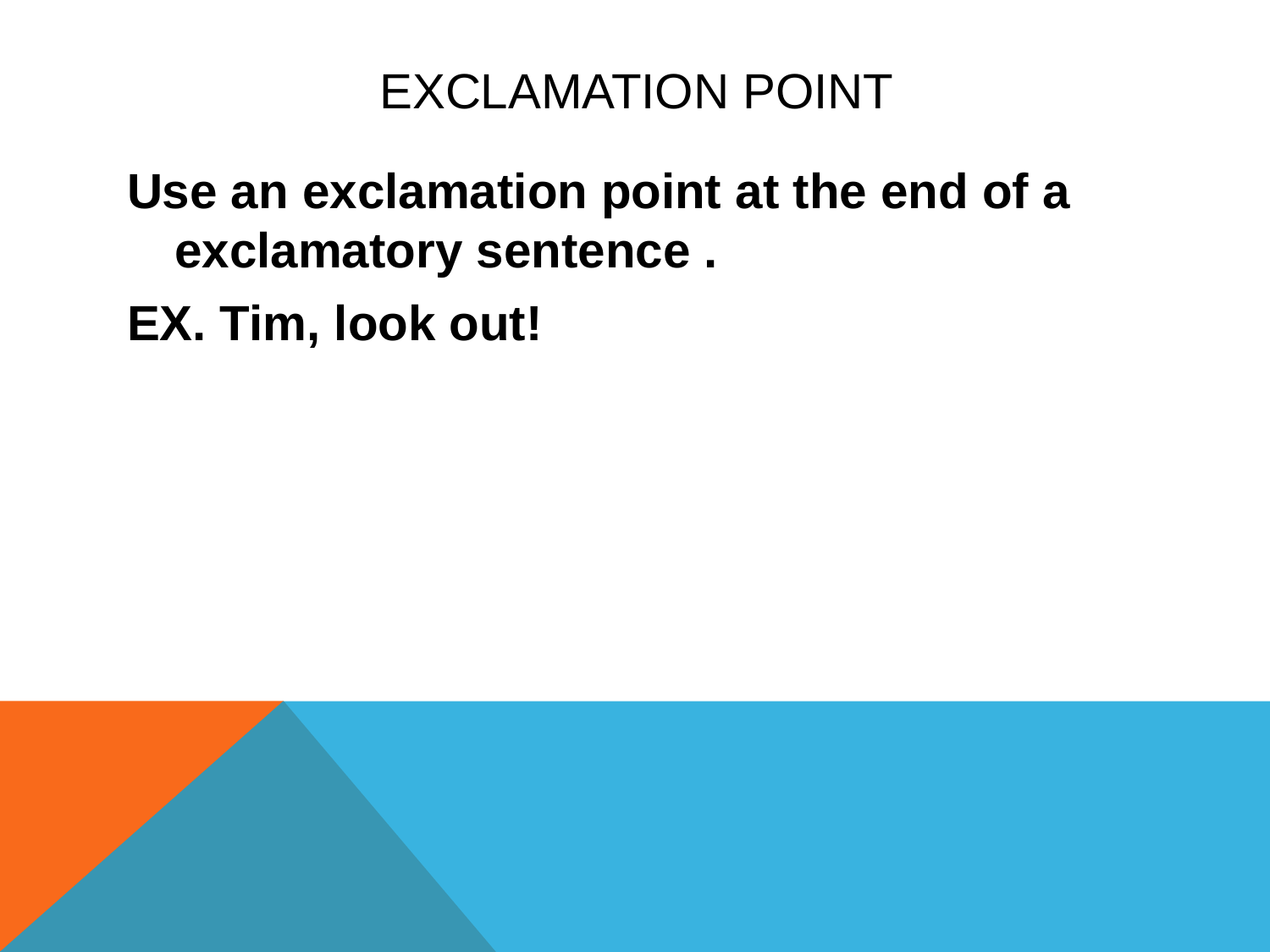

# Exclamation Point
Use an exclamation point at the end of a exclamatory sentence .
EX. Tim, look out!